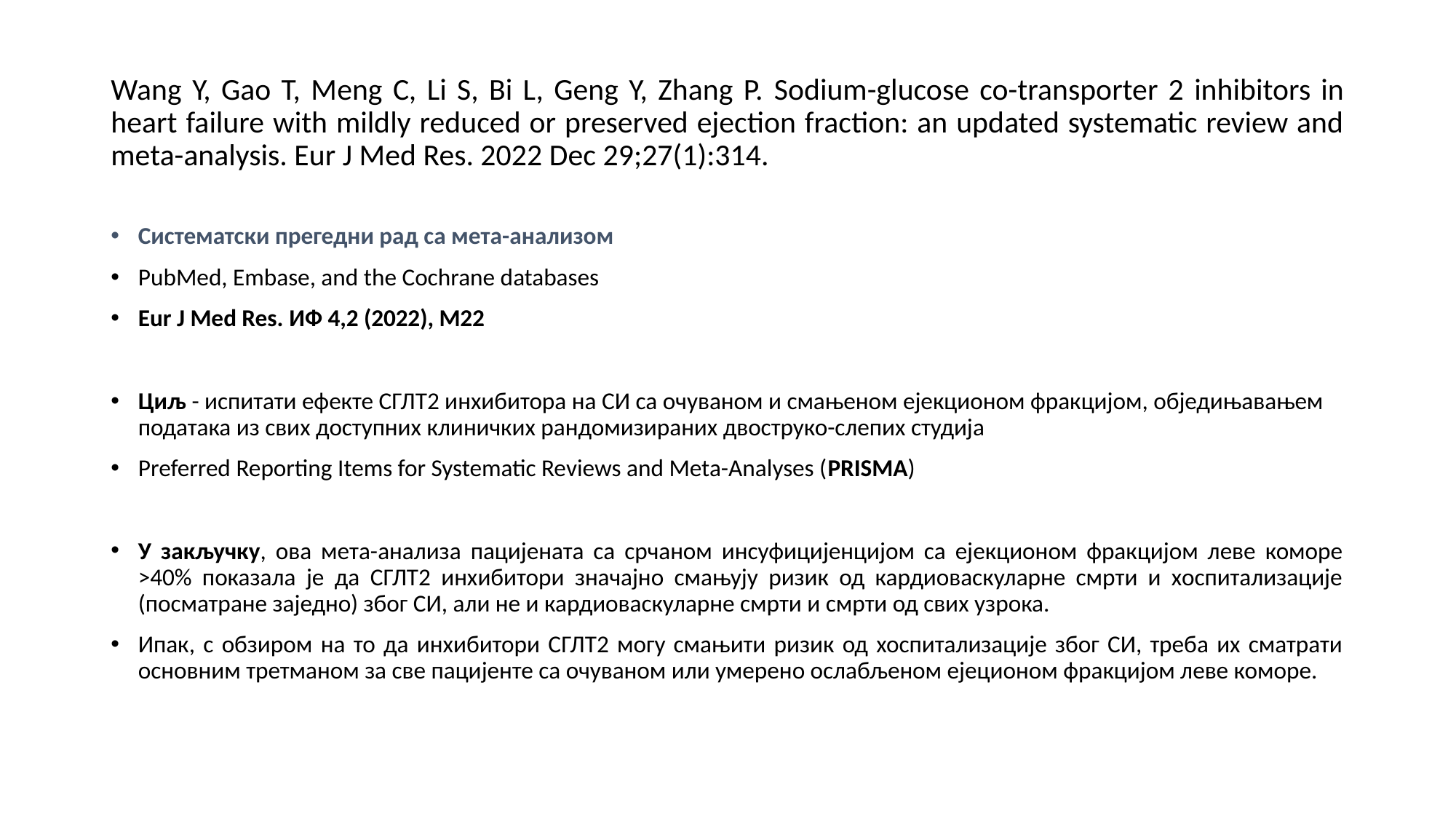

# Wang Y, Gao T, Meng C, Li S, Bi L, Geng Y, Zhang P. Sodium-glucose co-transporter 2 inhibitors in heart failure with mildly reduced or preserved ejection fraction: an updated systematic review and meta-analysis. Eur J Med Res. 2022 Dec 29;27(1):314.
Систематски прегедни рад са мета-анализом
PubMed, Embase, and the Cochrane databases
Eur J Med Res. ИФ 4,2 (2022), М22

Циљ - испитати ефекте СГЛТ2 инхибитора на СИ са очуваном и смањеном ејекционом фракцијом, обједињавањем података из свих доступних клиничких рандомизираних двоструко-слепих студија
Preferred Reporting Items for Systematic Reviews and Meta-Analyses (PRISMA)

У закључку, ова мета-анализа пацијената са срчаном инсуфицијенцијом са ејекционом фракцијом леве коморе >40% показала је да СГЛТ2 инхибитори значајно смањују ризик од кардиоваскуларне смрти и хоспитализације (посматране заједно) због СИ, али не и кардиоваскуларне смрти и смрти од свих узрока.
Ипак, с обзиром на то да инхибитори СГЛТ2 могу смањити ризик од хоспитализације због СИ, треба их сматрати основним третманом за све пацијенте са очуваном или умерено ослабљеном ејеционом фракцијом леве коморе.